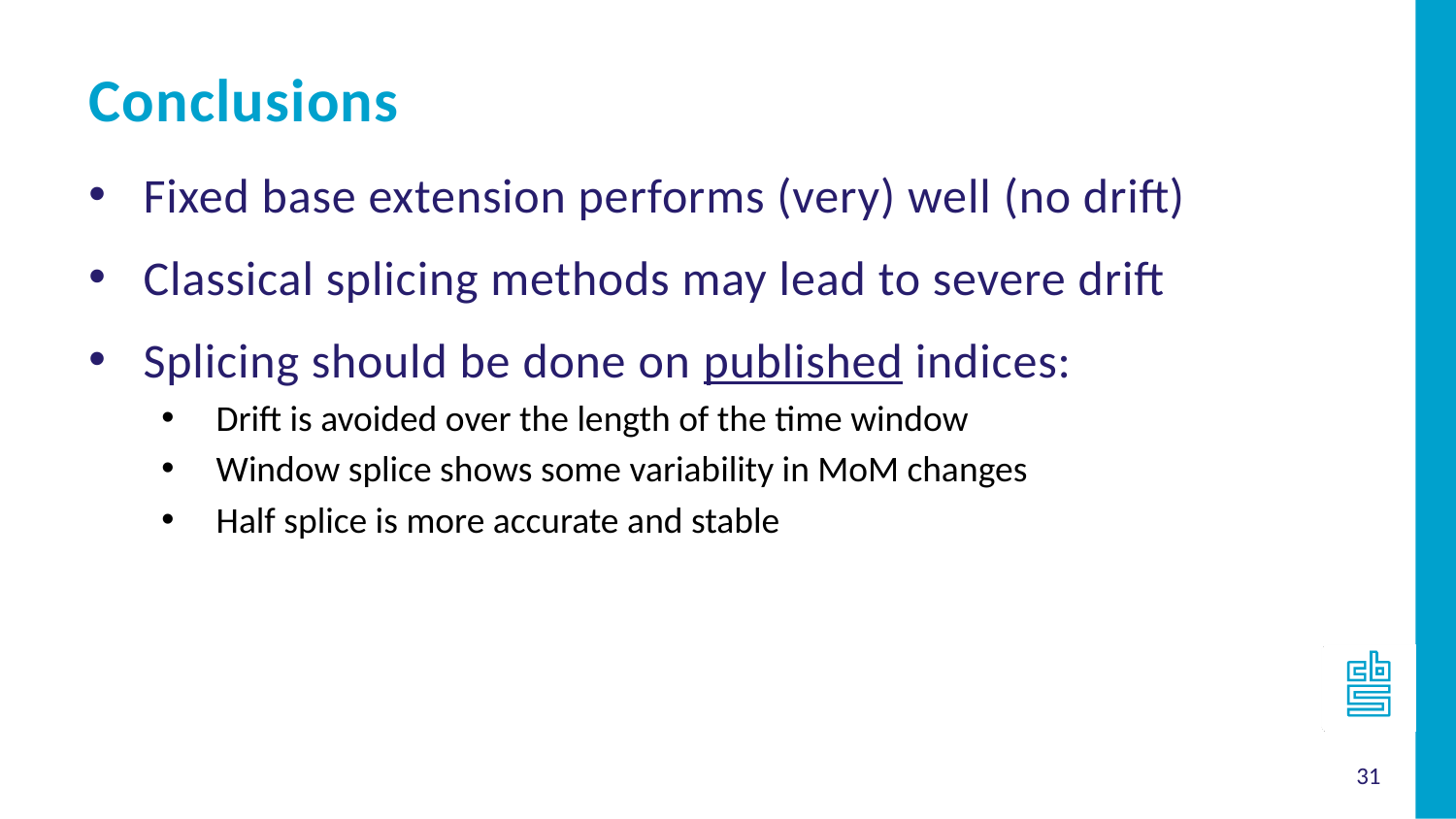

Conclusions
Fixed base extension performs (very) well (no drift)
Classical splicing methods may lead to severe drift
Splicing should be done on published indices:
Drift is avoided over the length of the time window
Window splice shows some variability in MoM changes
Half splice is more accurate and stable

31